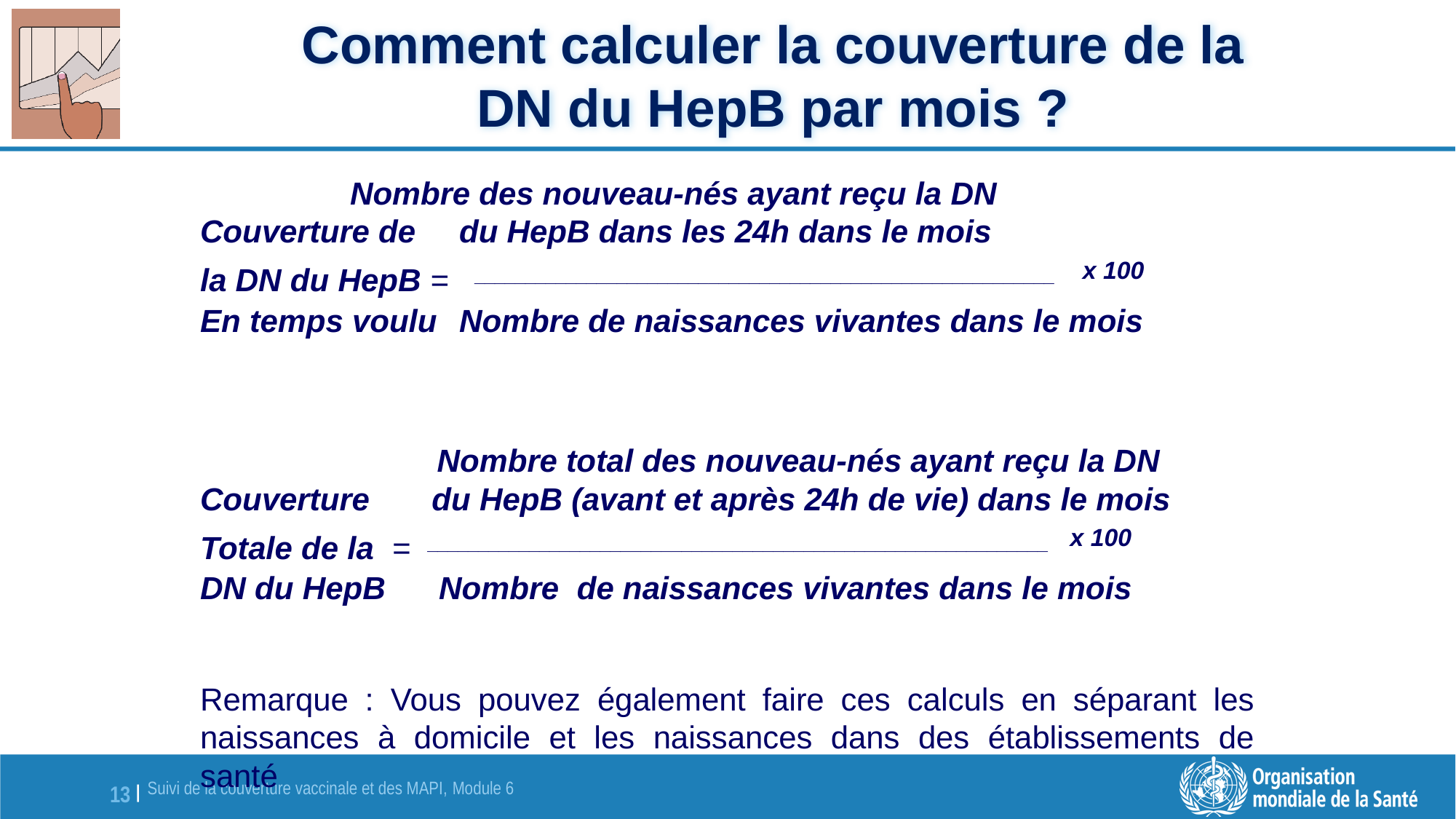

# Comment calculer la couverture de la DN du HepB par mois ?

 		Nombre des nouveau-nés ayant reçu la DN
Couverture de 	du HepB dans les 24h dans le mois
la DN du HepB =   _________________________________________________________   x 100
En temps voulu	Nombre de naissances vivantes dans le mois
	                      Nombre total des nouveau-nés ayant reçu la DN
Couverture       du HepB (avant et après 24h de vie) dans le mois
Totale de la  =  _____________________________________________________________    x 100
DN du HepB      Nombre  de naissances vivantes dans le mois
Remarque : Vous pouvez également faire ces calculs en séparant les naissances à domicile et les naissances dans des établissements de santé